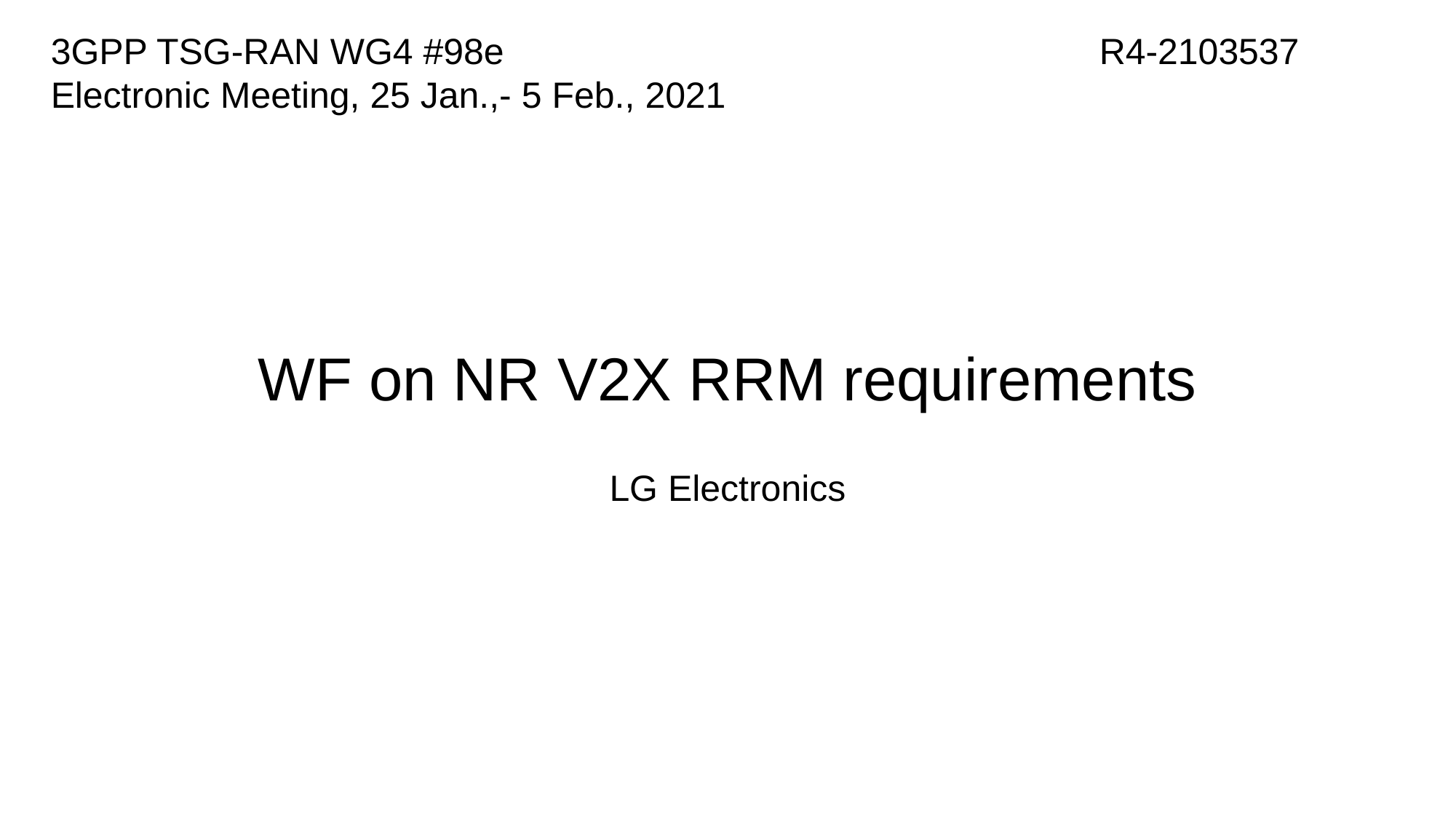

3GPP TSG-RAN WG4 #98e
Electronic Meeting, 25 Jan.,- 5 Feb., 2021
R4-2103537
# WF on NR V2X RRM requirements
LG Electronics